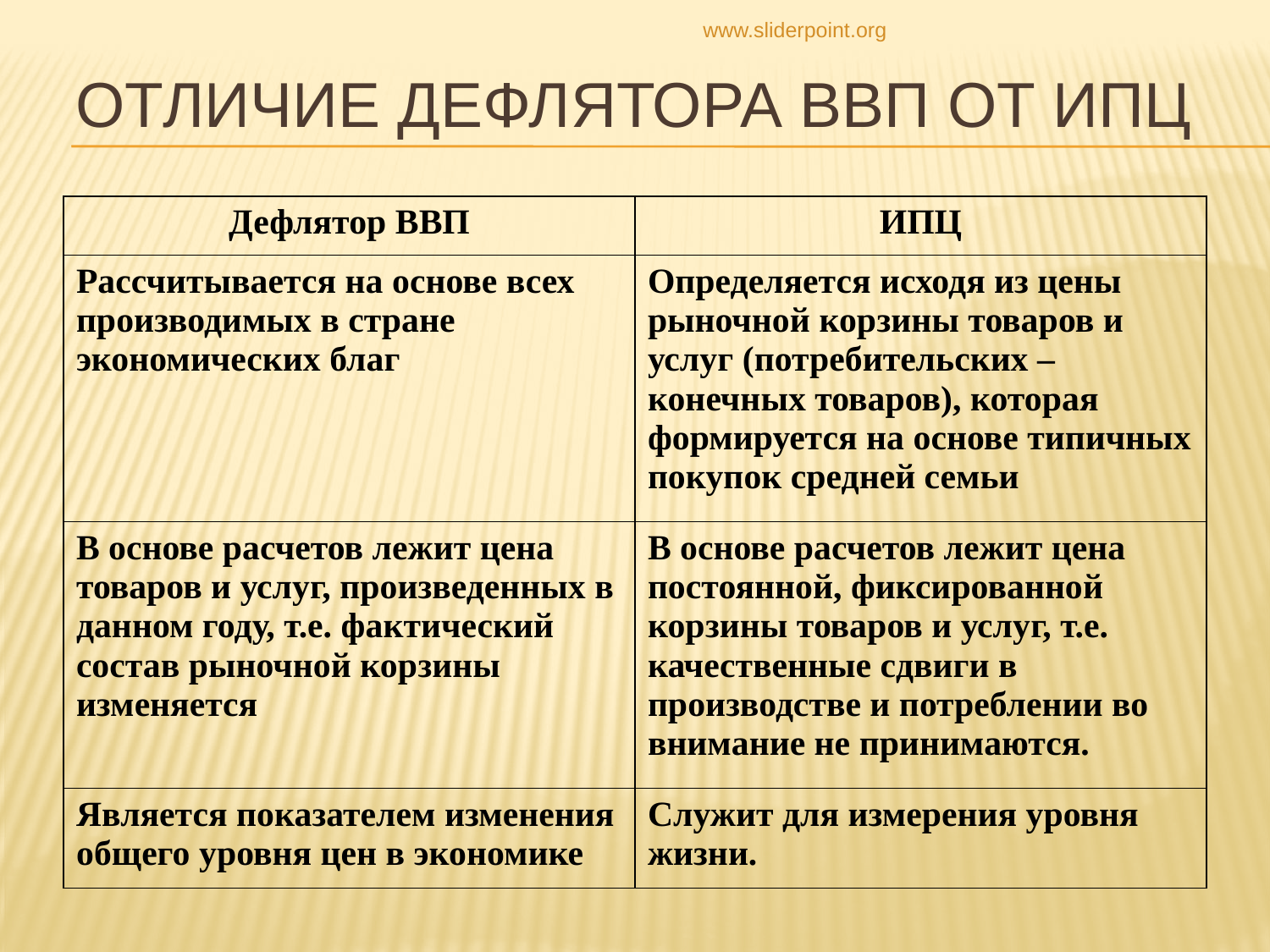

www.sliderpoint.org
# Отличие дефлятора ВВП от ИПЦ
| Дефлятор ВВП | ИПЦ |
| --- | --- |
| Рассчитывается на основе всех производимых в стране экономических благ | Определяется исходя из цены рыночной корзины товаров и услуг (потребительских – конечных товаров), которая формируется на основе типичных покупок средней семьи |
| В основе расчетов лежит цена товаров и услуг, произведенных в данном году, т.е. фактический состав рыночной корзины изменяется | В основе расчетов лежит цена постоянной, фиксированной корзины товаров и услуг, т.е. качественные сдвиги в производстве и потреблении во внимание не принимаются. |
| Является показателем изменения общего уровня цен в экономике | Служит для измерения уровня жизни. |